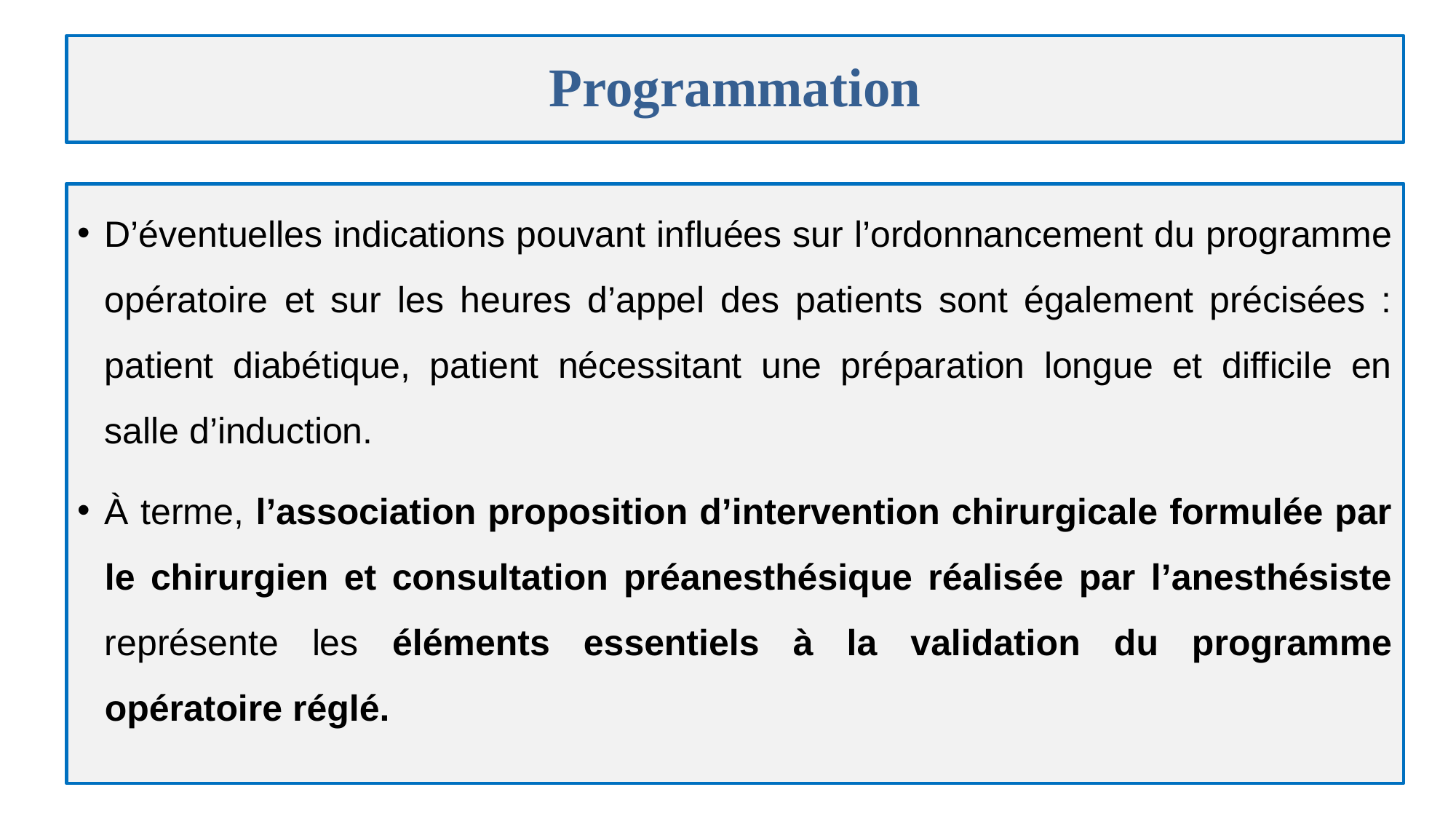

# Programmation
D’éventuelles indications pouvant influées sur l’ordonnancement du programme opératoire et sur les heures d’appel des patients sont également précisées : patient diabétique, patient nécessitant une préparation longue et difficile en salle d’induction.
À terme, l’association proposition d’intervention chirurgicale formulée par le chirurgien et consultation préanesthésique réalisée par l’anesthésiste représente les éléments essentiels à la validation du programme opératoire réglé.